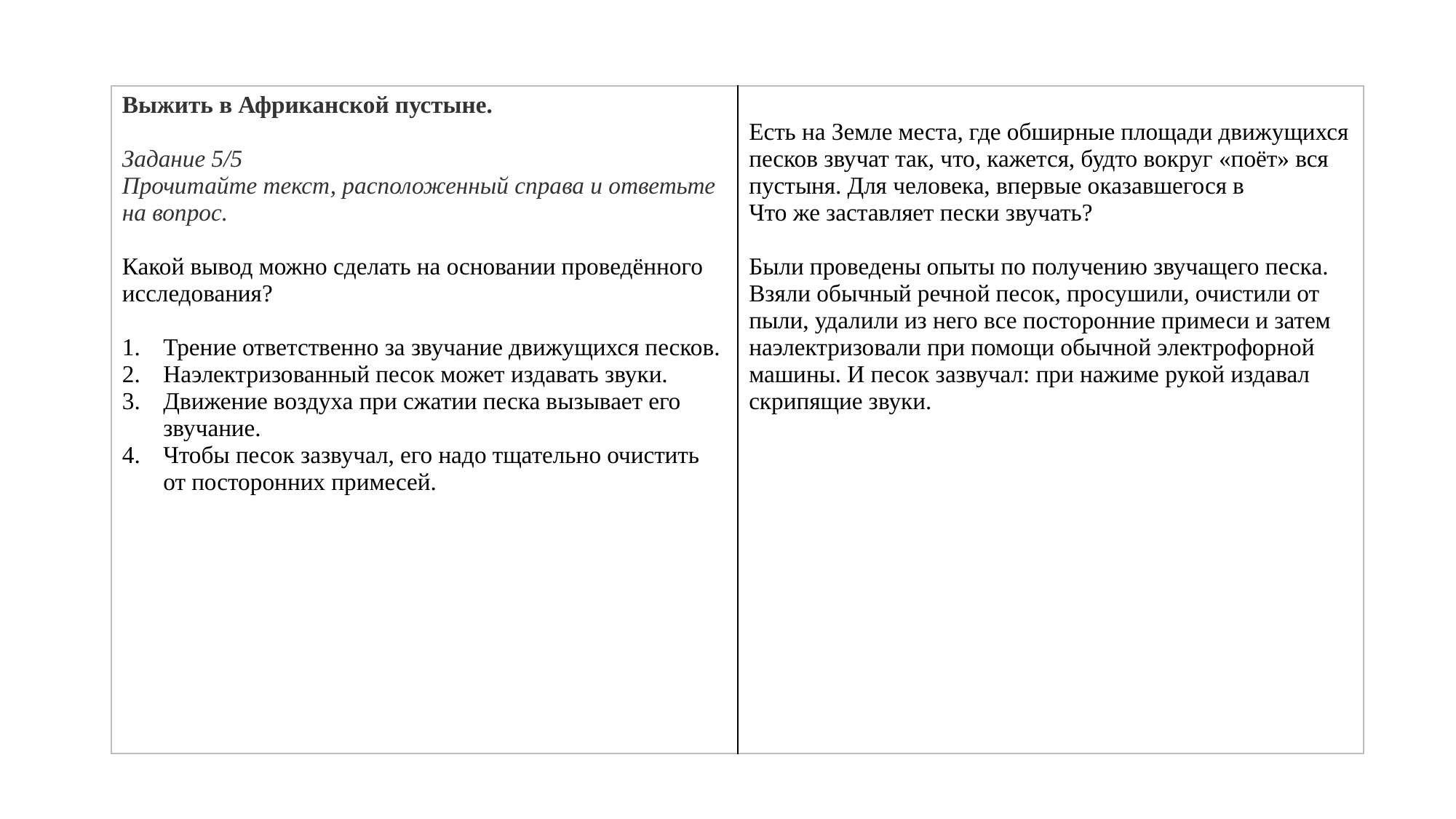

| Выжить в Африканской пустыне. Задание 5/5 Прочитайте текст, расположенный справа и ответьте на вопрос. Какой вывод можно сделать на основании проведённого исследования? Трение ответственно за звучание движущихся песков. Наэлектризованный песок может издавать звуки. Движение воздуха при сжатии песка вызывает его звучание. Чтобы песок зазвучал, его надо тщательно очистить от посторонних примесей. | Есть на Земле места, где обширные площади движущихся песков звучат так, что, кажется, будто вокруг «поёт» вся пустыня. Для человека, впервые оказавшегося в Что же заставляет пески звучать?   Были проведены опыты по получению звучащего песка. Взяли обычный речной песок, просушили, очистили от пыли, удалили из него все посторонние примеси и затем наэлектризовали при помощи обычной электрофорной машины. И песок зазвучал: при нажиме рукой издавал скрипящие звуки. |
| --- | --- |